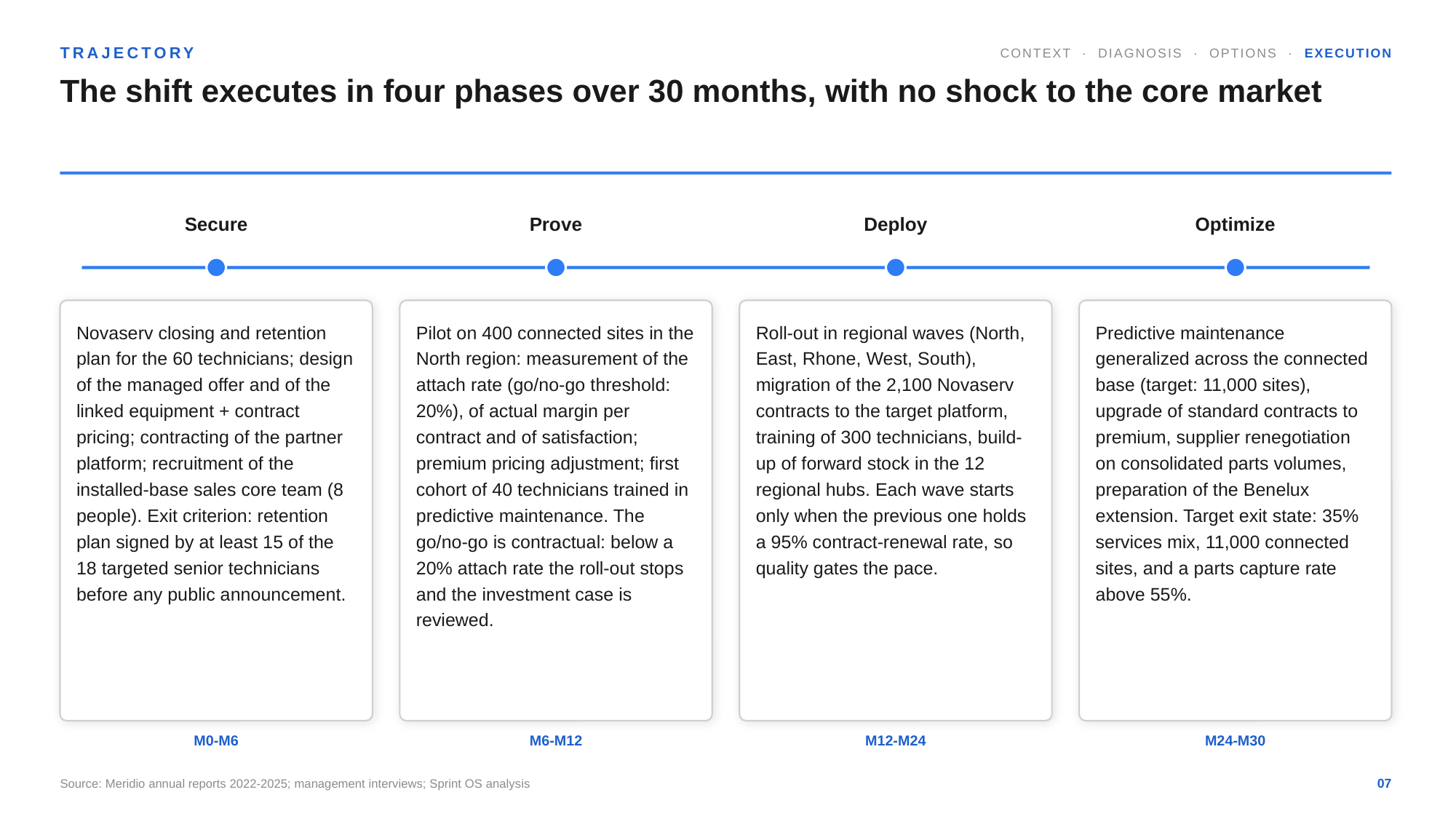

TRAJECTORY
CONTEXT  ·  DIAGNOSIS  ·  OPTIONS  ·  EXECUTION
The shift executes in four phases over 30 months, with no shock to the core market

Secure
Prove
Deploy
Optimize

Novaserv closing and retention plan for the 60 technicians; design of the managed offer and of the linked equipment + contract pricing; contracting of the partner platform; recruitment of the installed-base sales core team (8 people). Exit criterion: retention plan signed by at least 15 of the 18 targeted senior technicians before any public announcement.
Pilot on 400 connected sites in the North region: measurement of the attach rate (go/no-go threshold: 20%), of actual margin per contract and of satisfaction; premium pricing adjustment; first cohort of 40 technicians trained in predictive maintenance. The go/no-go is contractual: below a 20% attach rate the roll-out stops and the investment case is reviewed.
Roll-out in regional waves (North, East, Rhone, West, South), migration of the 2,100 Novaserv contracts to the target platform, training of 300 technicians, build-up of forward stock in the 12 regional hubs. Each wave starts only when the previous one holds a 95% contract-renewal rate, so quality gates the pace.
Predictive maintenance generalized across the connected base (target: 11,000 sites), upgrade of standard contracts to premium, supplier renegotiation on consolidated parts volumes, preparation of the Benelux extension. Target exit state: 35% services mix, 11,000 connected sites, and a parts capture rate above 55%.
M0-M6
M6-M12
M12-M24
M24-M30
Source: Meridio annual reports 2022-2025; management interviews; Sprint OS analysis
07